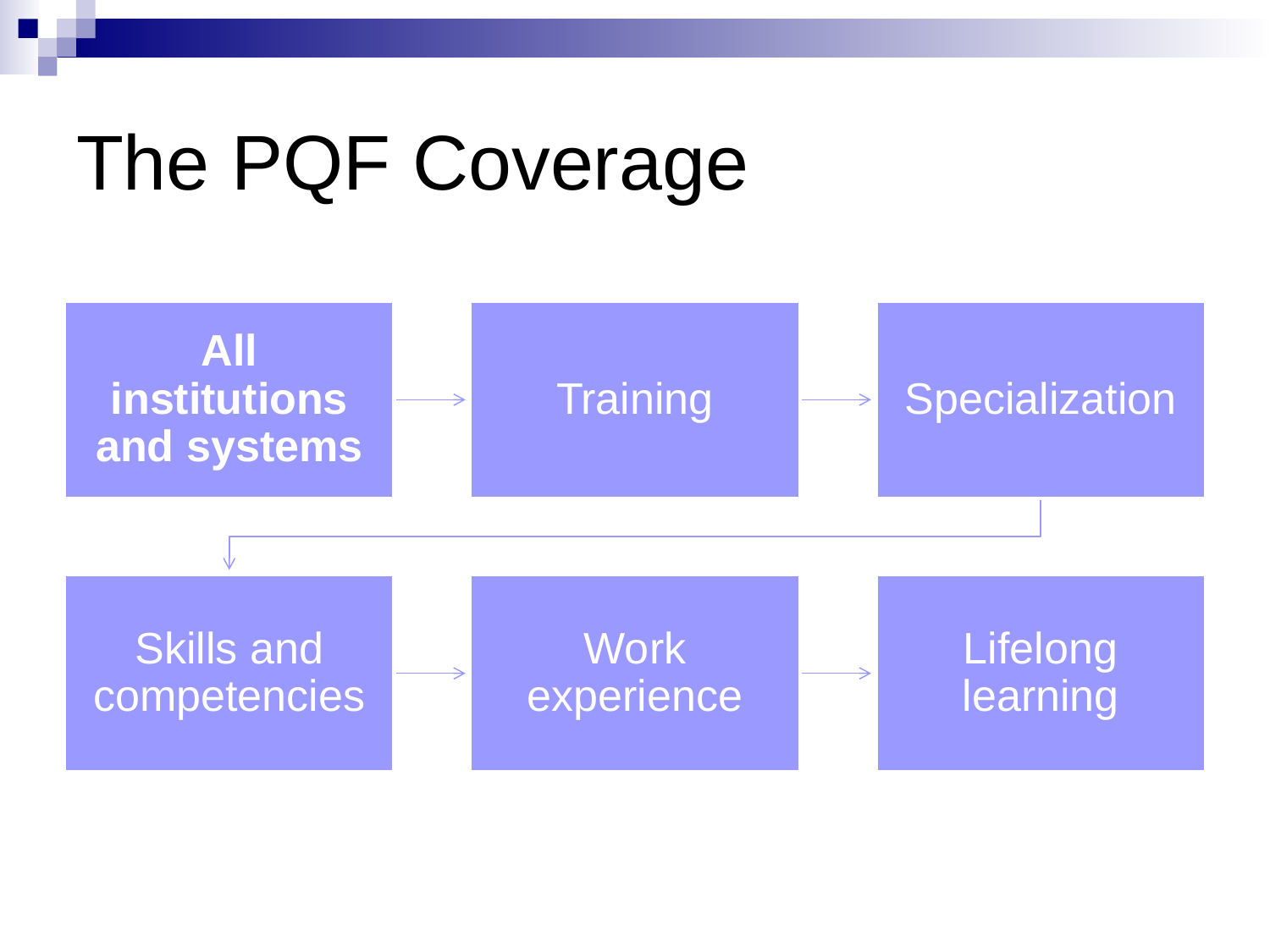

The PQF Coverage

All institutions and systems

Training

Specialization

Skills and competencies

Work experience
Lifelong learning